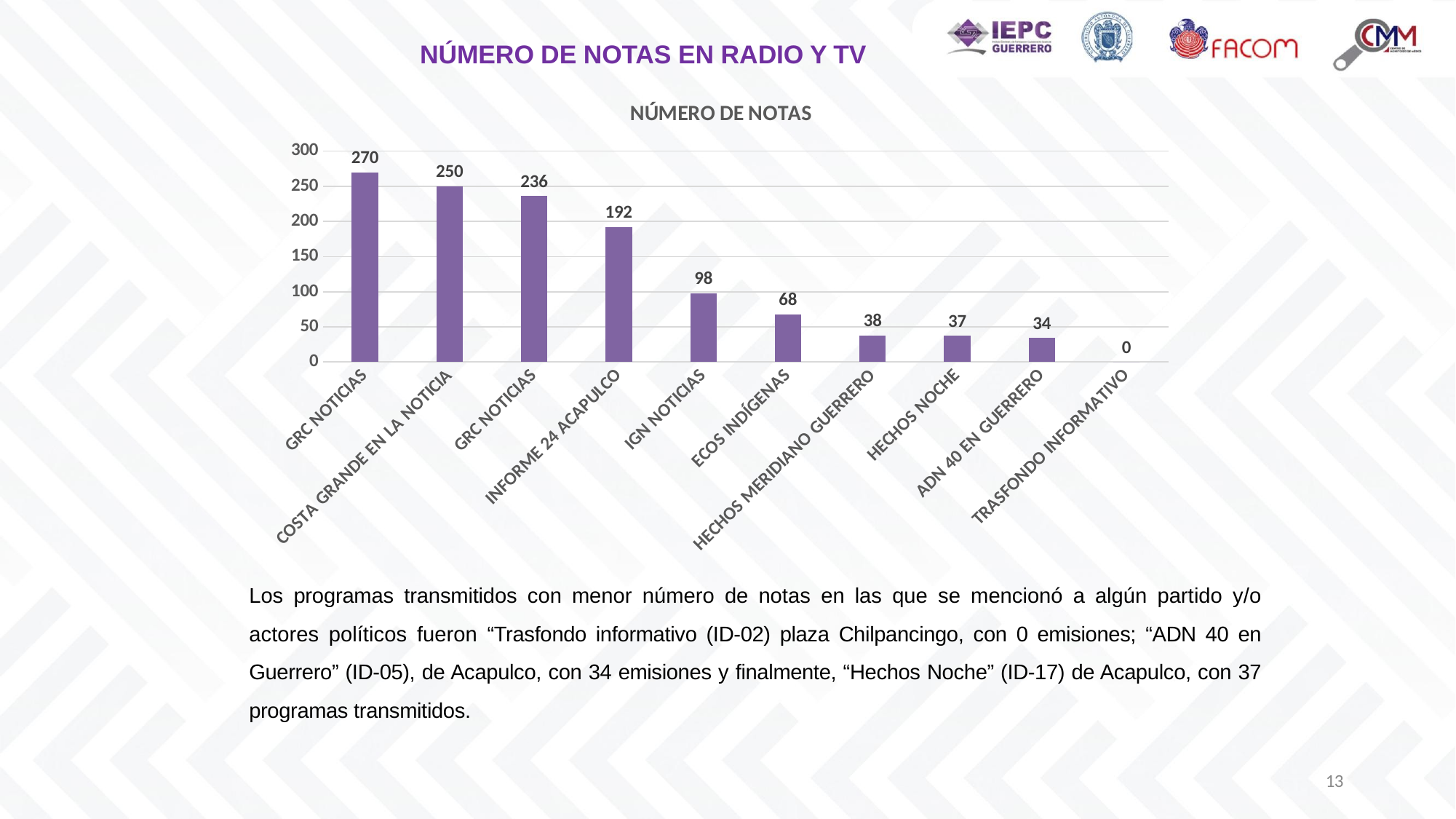

NÚMERO DE NOTAS EN RADIO Y TV

### Chart: NÚMERO DE NOTAS

| Category |  |
|---|---|
| GRC NOTICIAS | 270.0 |
| COSTA GRANDE EN LA NOTICIA | 250.0 |
| GRC NOTICIAS | 236.0 |
| INFORME 24 ACAPULCO | 192.0 |
| IGN NOTICIAS | 98.0 |
| ECOS INDÍGENAS | 68.0 |
| HECHOS MERIDIANO GUERRERO | 38.0 |
| HECHOS NOCHE | 37.0 |
| ADN 40 EN GUERRERO | 34.0 |
| TRASFONDO INFORMATIVO | 0.0 |
Los programas transmitidos con menor número de notas en las que se mencionó a algún partido y/o actores políticos fueron “Trasfondo informativo (ID-02) plaza Chilpancingo, con 0 emisiones; “ADN 40 en Guerrero” (ID-05), de Acapulco, con 34 emisiones y finalmente, “Hechos Noche” (ID-17) de Acapulco, con 37 programas transmitidos.

13